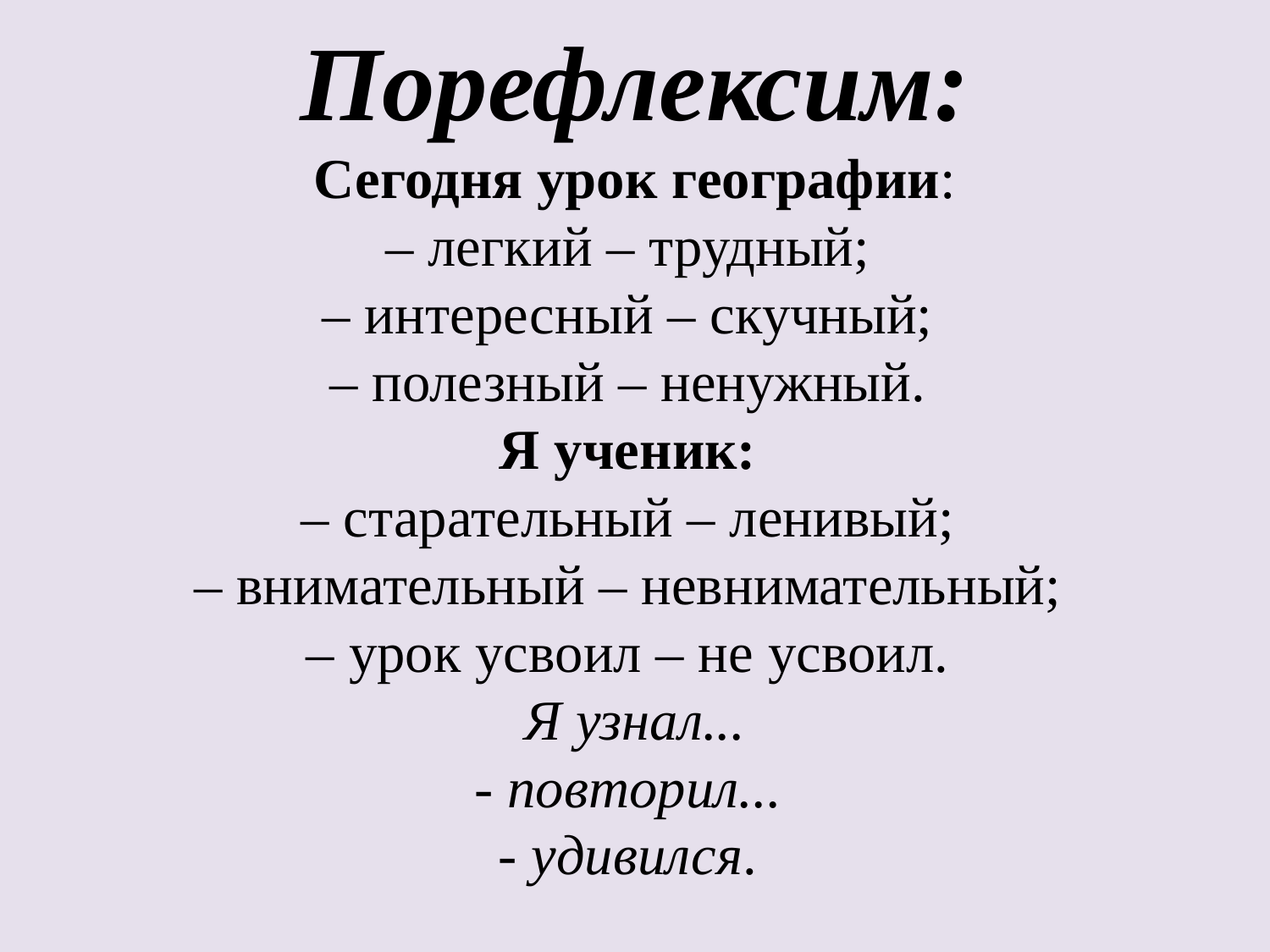

# Порефлексим: Сегодня урок географии: – легкий – трудный; – интересный – скучный; – полезный – ненужный. Я ученик: – старательный – ленивый; – внимательный – невнимательный; – урок усвоил – не усвоил. Я узнал... - повторил... - удивился.